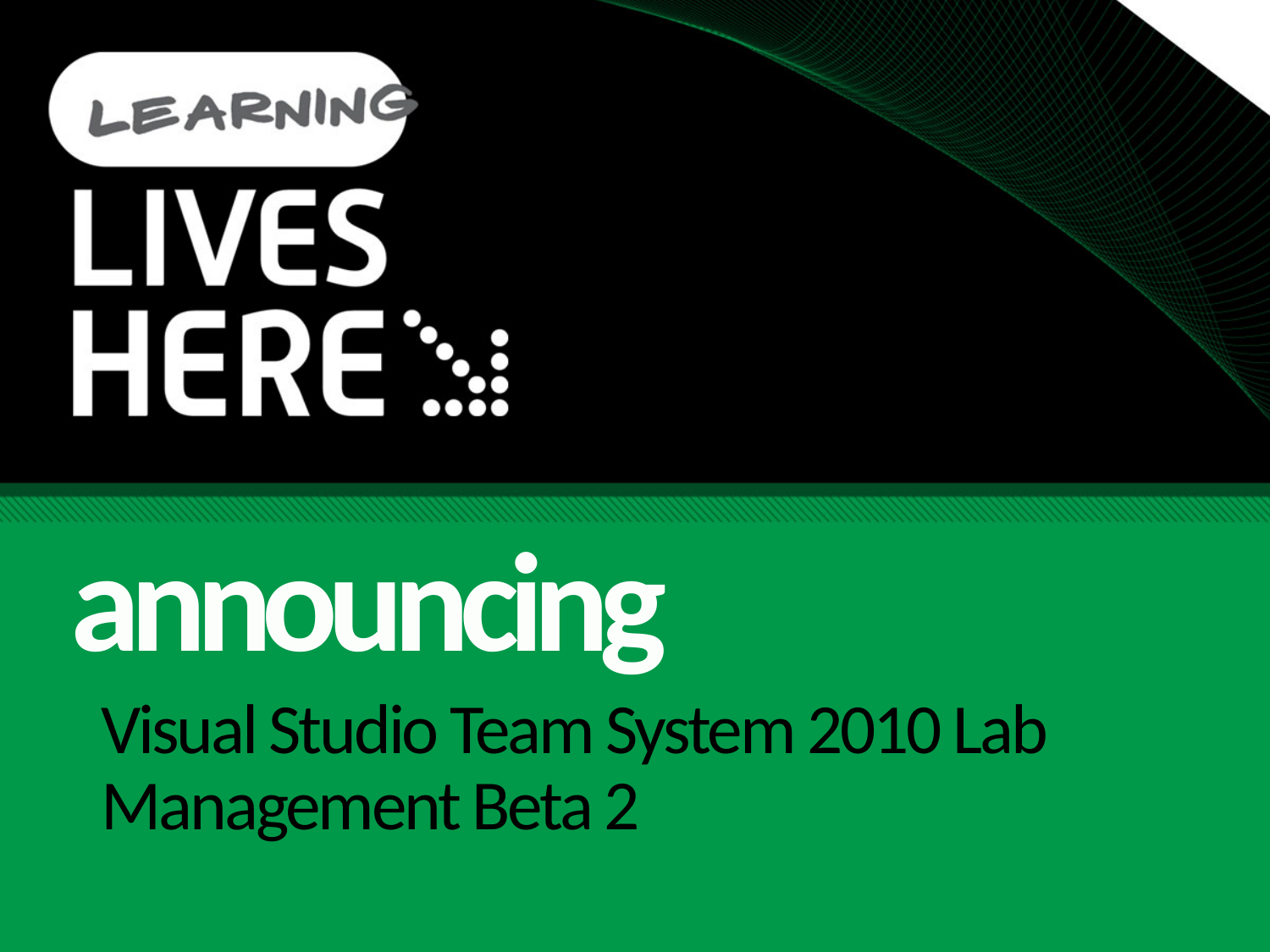

announcing
# Visual Studio Team System 2010 Lab Management Beta 2